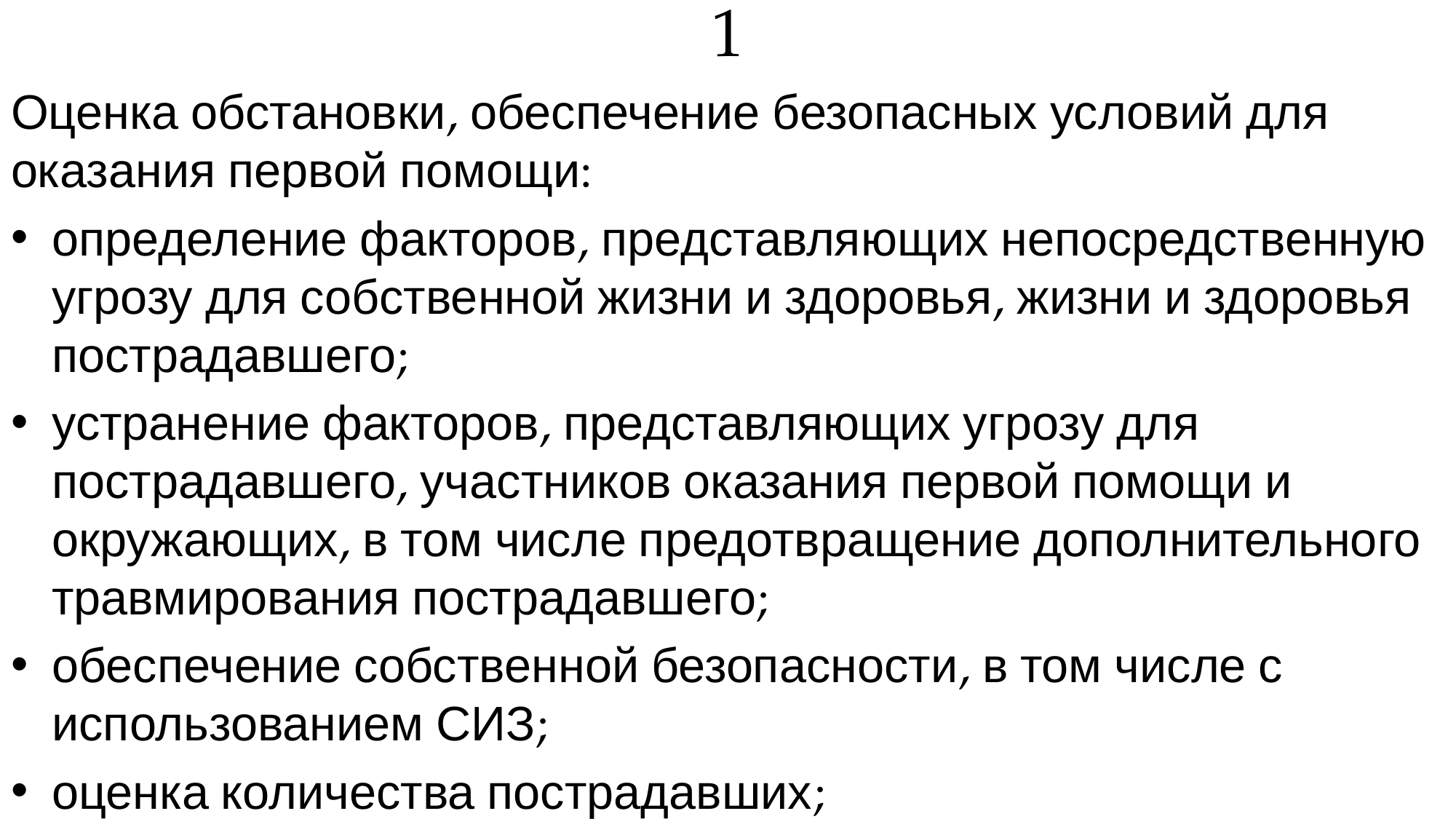

# 1
Оценка обстановки, обеспечение безопасных условий для оказания первой помощи:
определение факторов, представляющих непосредственную угрозу для собственной жизни и здоровья, жизни и здоровья пострадавшего;
устранение факторов, представляющих угрозу для пострадавшего, участников оказания первой помощи и окружающих, в том числе предотвращение дополнительного травмирования пострадавшего;
обеспечение собственной безопасности, в том числе с использованием СИЗ;
оценка количества пострадавших;